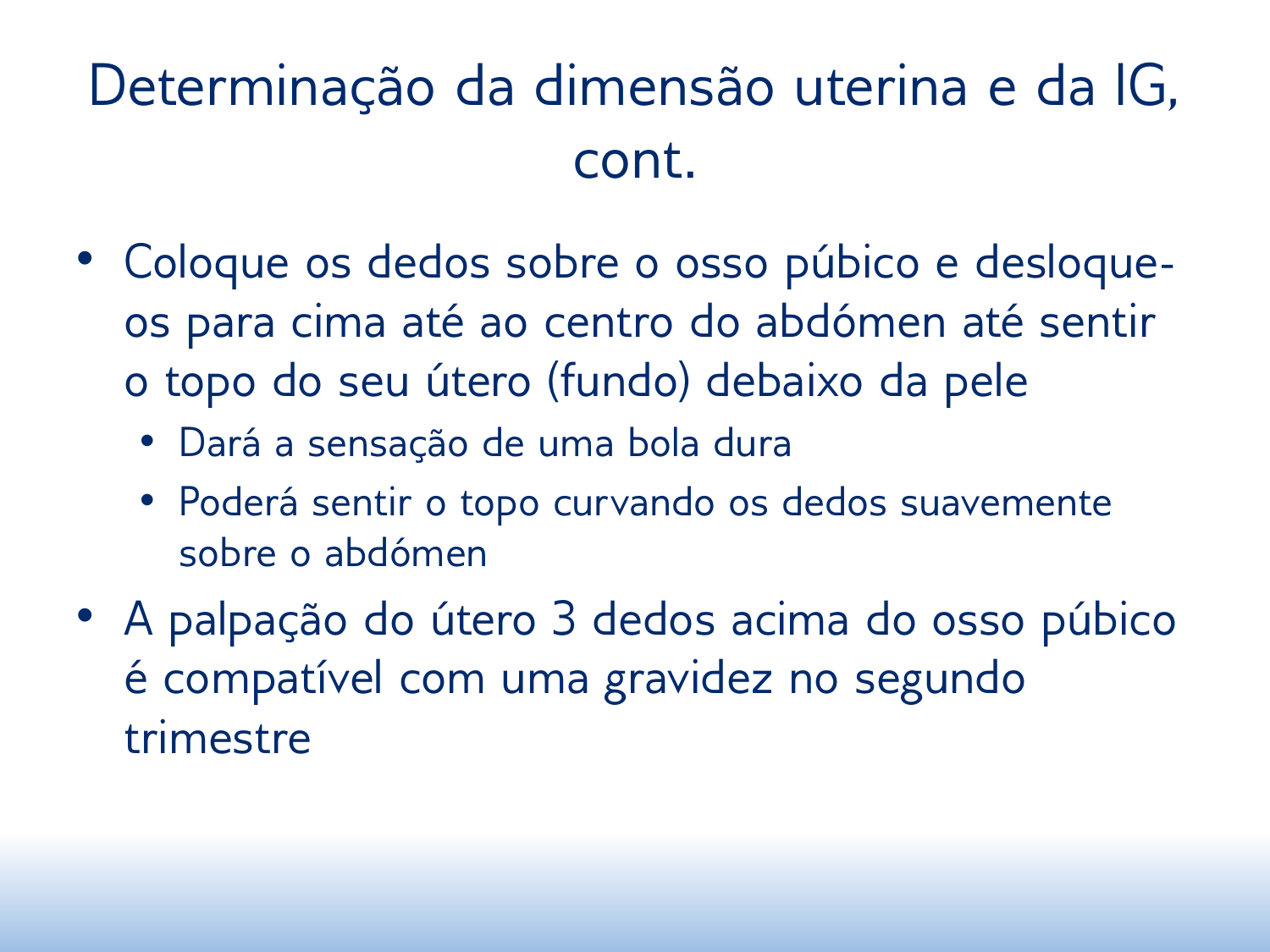

# Determinação da dimensão uterina e da IG, cont.
Coloque os dedos sobre o osso púbico e desloque-os para cima até ao centro do abdómen até sentir o topo do seu útero (fundo) debaixo da pele
Dará a sensação de uma bola dura
Poderá sentir o topo curvando os dedos suavemente sobre o abdómen
A palpação do útero 3 dedos acima do osso púbico é compatível com uma gravidez no segundo trimestre